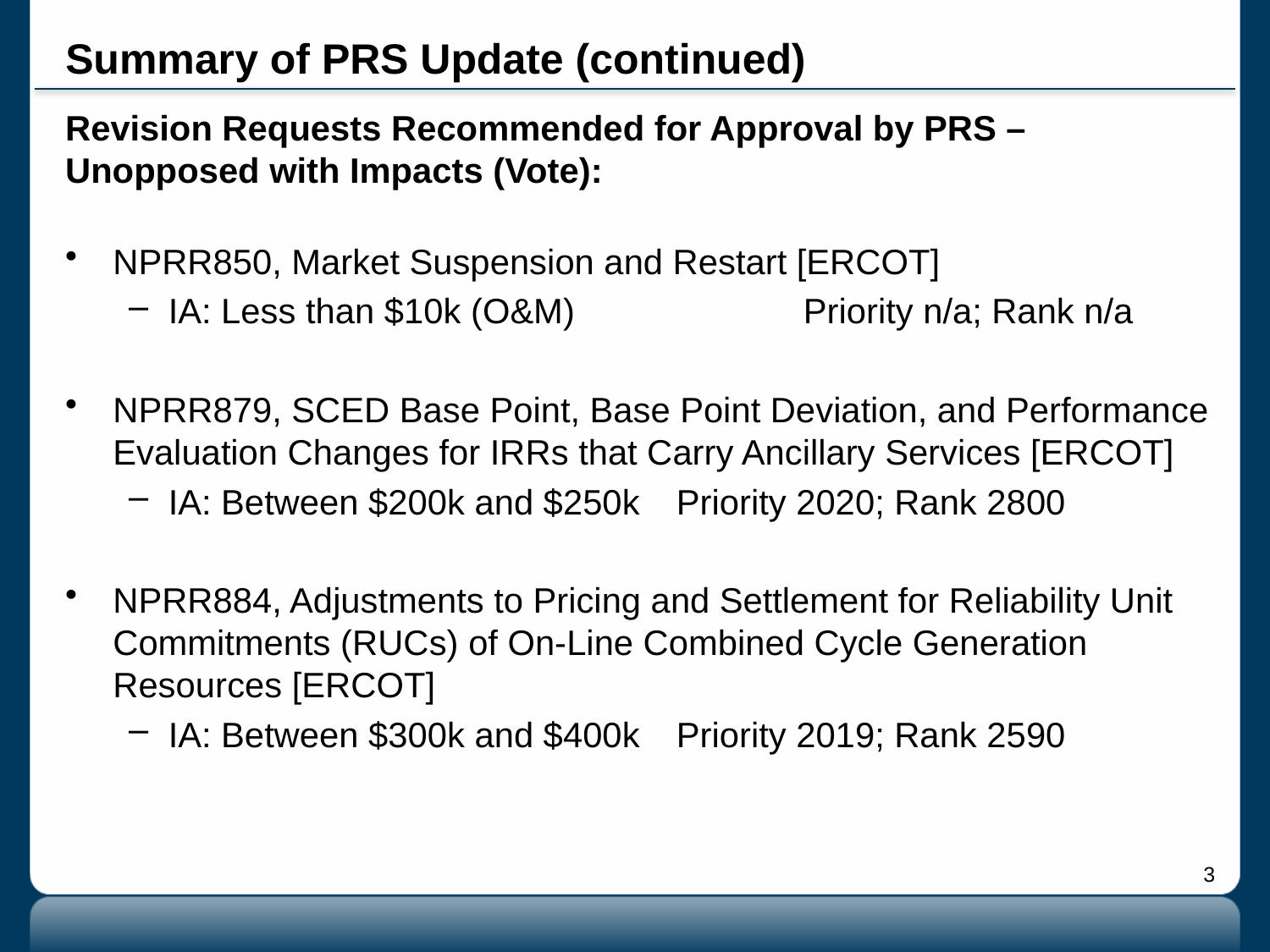

# Summary of PRS Update (continued)
Revision Requests Recommended for Approval by PRS – Unopposed with Impacts (Vote):

NPRR850, Market Suspension and Restart [ERCOT]
IA: Less than $10k (O&M) 		Priority n/a; Rank n/a

NPRR879, SCED Base Point, Base Point Deviation, and Performance Evaluation Changes for IRRs that Carry Ancillary Services [ERCOT]
IA: Between $200k and $250k	Priority 2020; Rank 2800

NPRR884, Adjustments to Pricing and Settlement for Reliability Unit Commitments (RUCs) of On-Line Combined Cycle Generation Resources [ERCOT]
IA: Between $300k and $400k	Priority 2019; Rank 2590